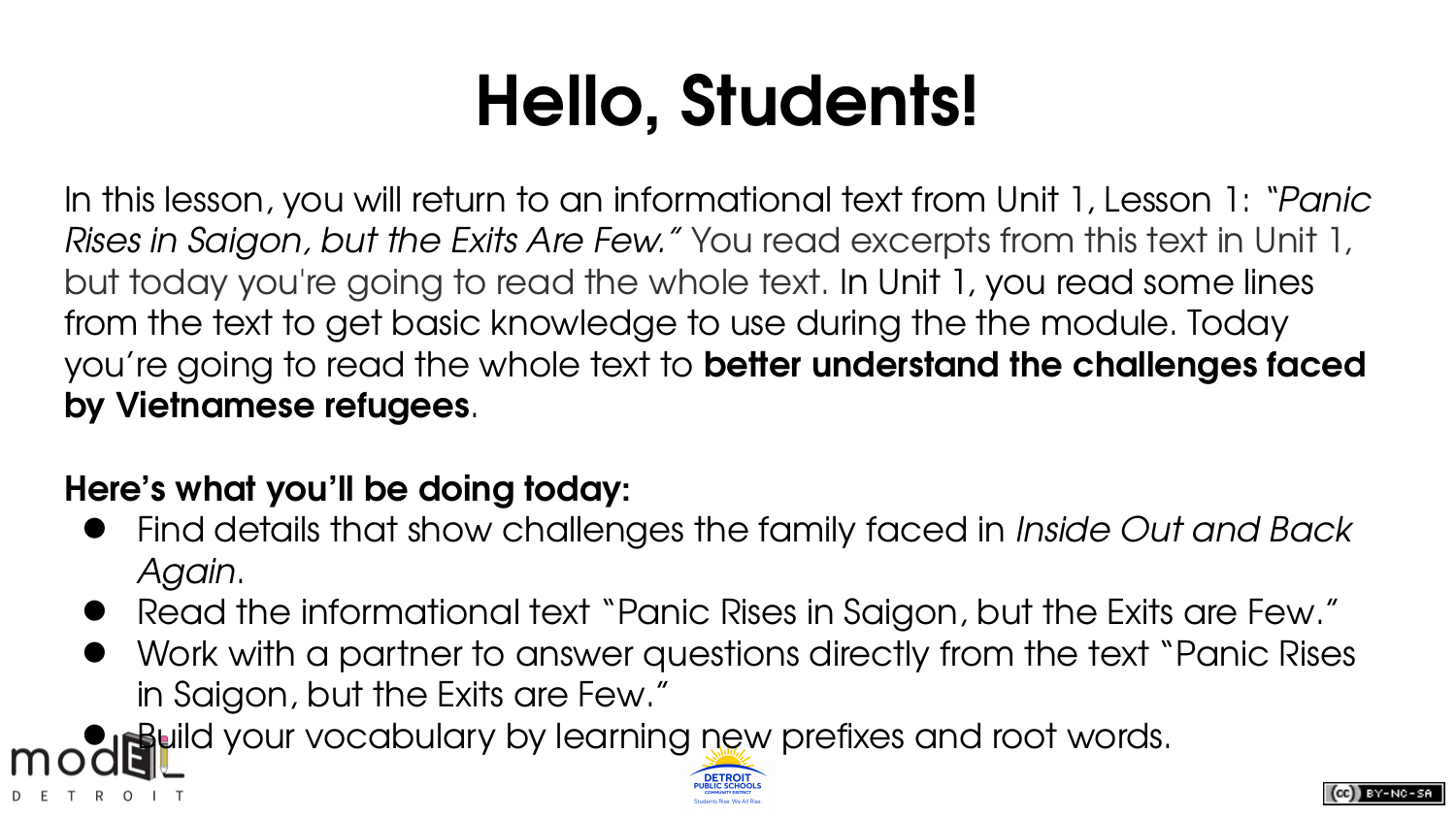

# Hello, Students!
In this lesson, you will return to an informational text from Unit 1, Lesson 1: “Panic Rises in Saigon, but the Exits Are Few.” You read excerpts from this text in Unit 1, but today you're going to read the whole text. In Unit 1, you read some lines from the text to get basic knowledge to use during the the module. Today you’re going to read the whole text to better understand the challenges faced by Vietnamese refugees.

Here’s what you’ll be doing today:
Find details that show challenges the family faced in Inside Out and Back Again.
Read the informational text “Panic Rises in Saigon, but the Exits are Few.”
Work with a partner to answer questions directly from the text “Panic Rises in Saigon, but the Exits are Few.”
Build your vocabulary by learning new prefixes and root words.